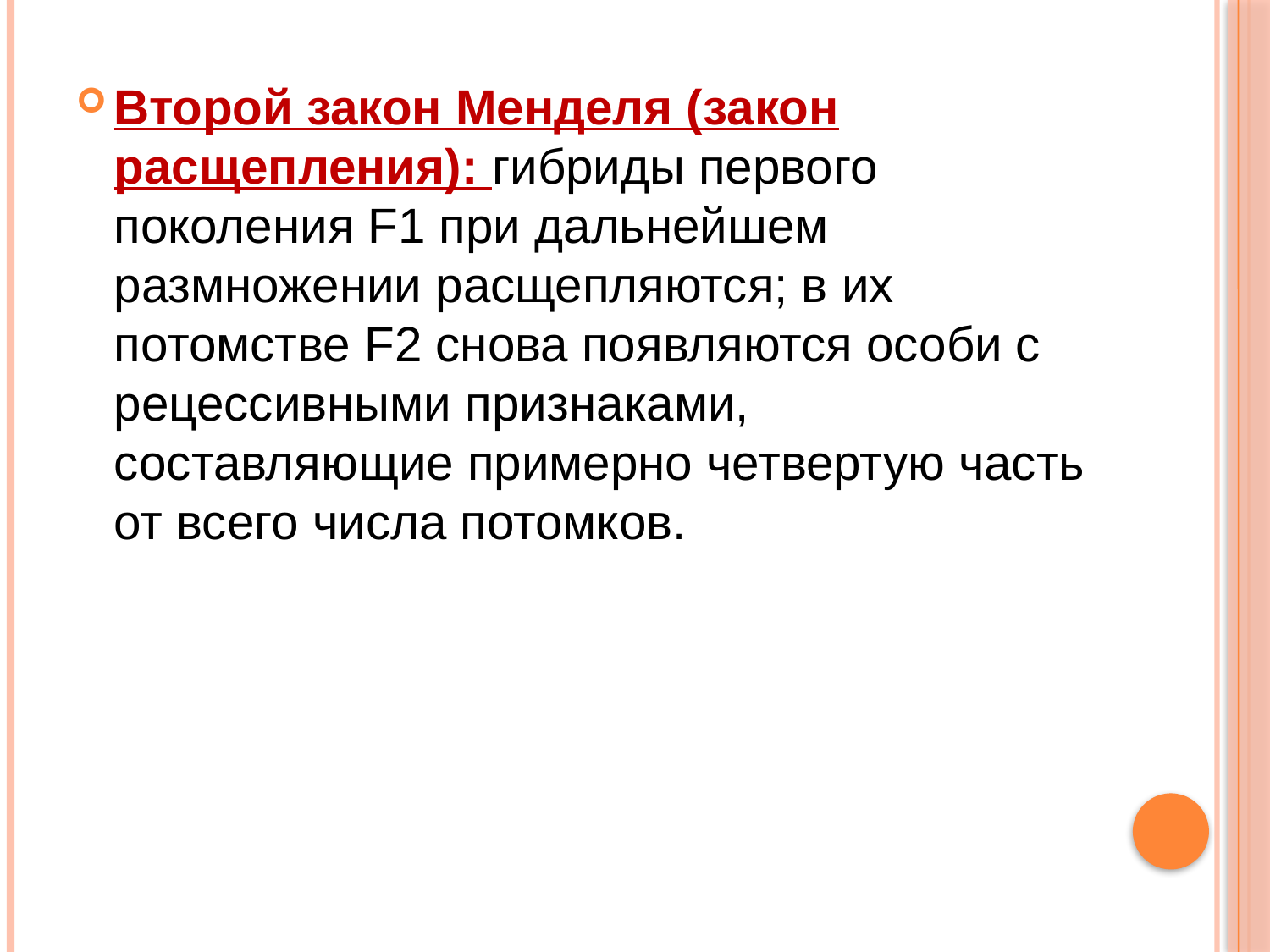

Второй закон Менделя (закон расщепления): гибриды первого поколения F1 при дальнейшем размножении расщепляются; в их потомстве F2 снова появляются особи с рецессивными признаками, составляющие примерно четвертую часть от всего числа потомков.